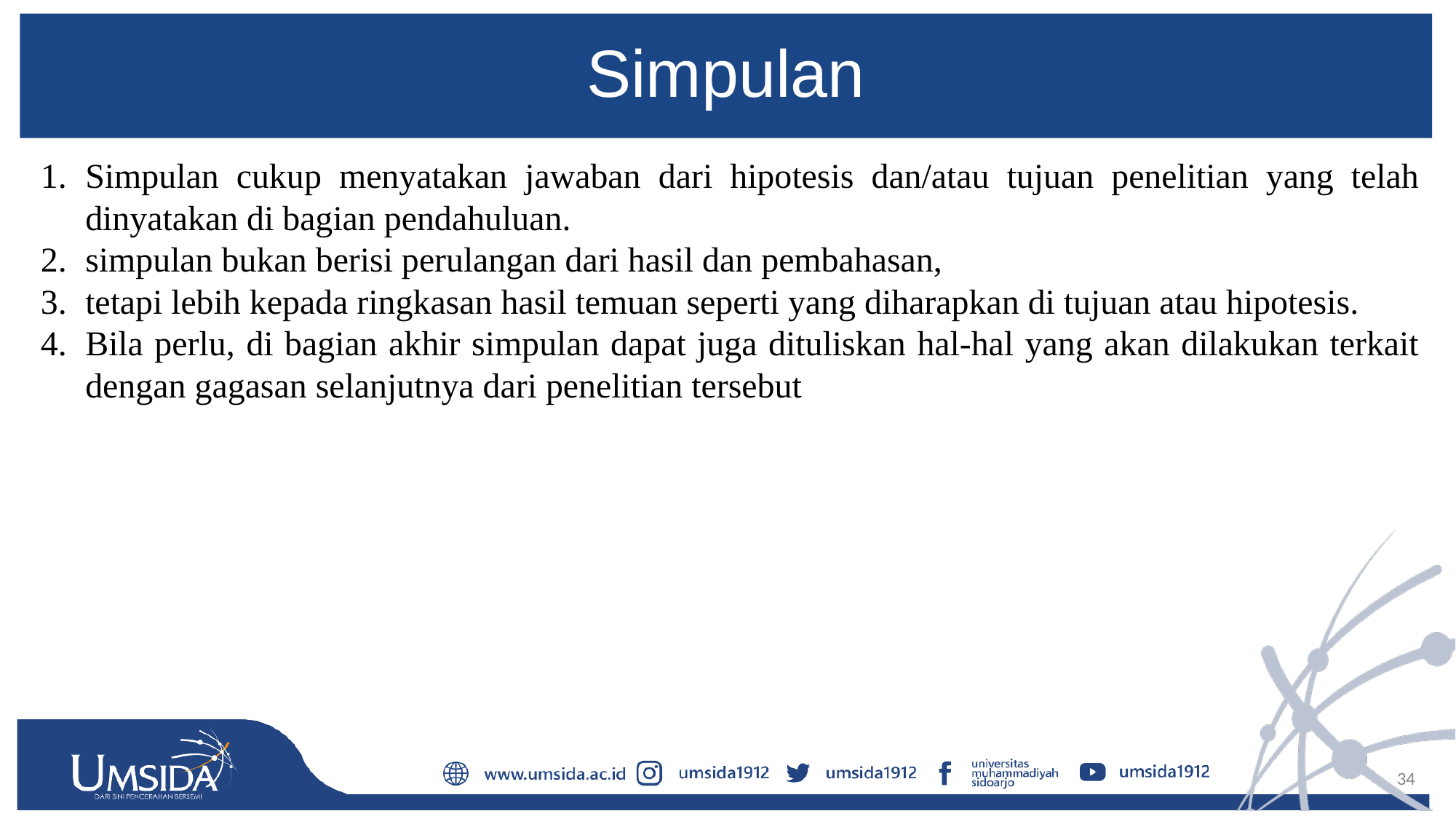

# Simpulan
Simpulan cukup menyatakan jawaban dari hipotesis dan/atau tujuan penelitian yang telah dinyatakan di bagian pendahuluan.
simpulan bukan berisi perulangan dari hasil dan pembahasan,
tetapi lebih kepada ringkasan hasil temuan seperti yang diharapkan di tujuan atau hipotesis.
Bila perlu, di bagian akhir simpulan dapat juga dituliskan hal-hal yang akan dilakukan terkait dengan gagasan selanjutnya dari penelitian tersebut